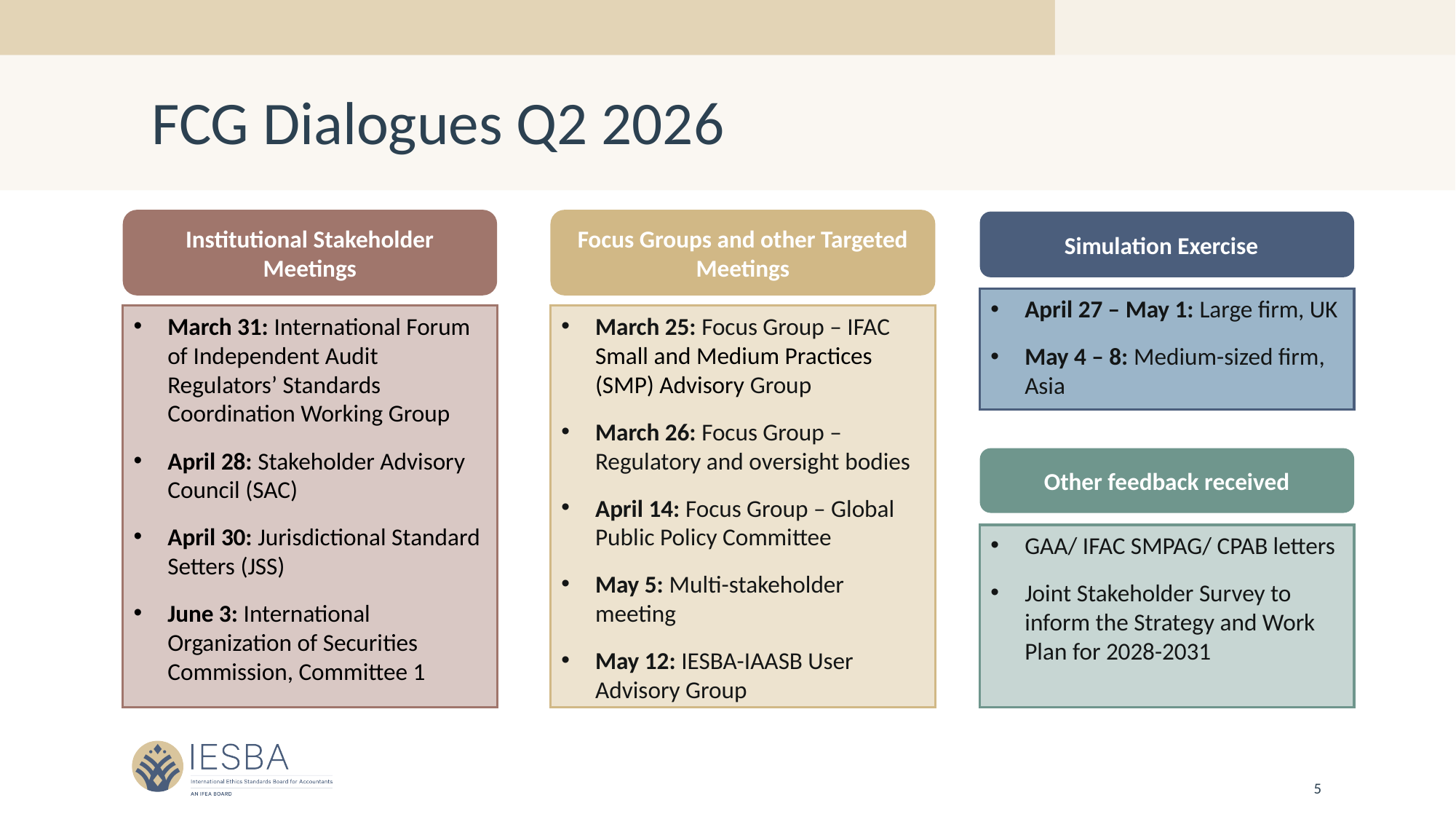

FCG Dialogues Q2 2026
Institutional Stakeholder Meetings
Focus Groups and other Targeted Meetings
Simulation Exercise
April 27 – May 1: Large firm, UK
May 4 – 8: Medium-sized firm, Asia
March 31: International Forum of Independent Audit Regulators’ Standards Coordination Working Group
April 28: Stakeholder Advisory Council (SAC)
April 30: Jurisdictional Standard Setters (JSS)
June 3: International Organization of Securities Commission, Committee 1
March 25: Focus Group – IFAC Small and Medium Practices (SMP) Advisory Group
March 26: Focus Group – Regulatory and oversight bodies
April 14: Focus Group – Global Public Policy Committee
May 5: Multi-stakeholder meeting
May 12: IESBA-IAASB User Advisory Group
Other feedback received
GAA/ IFAC SMPAG/ CPAB letters
Joint Stakeholder Survey to inform the Strategy and Work Plan for 2028-2031
5